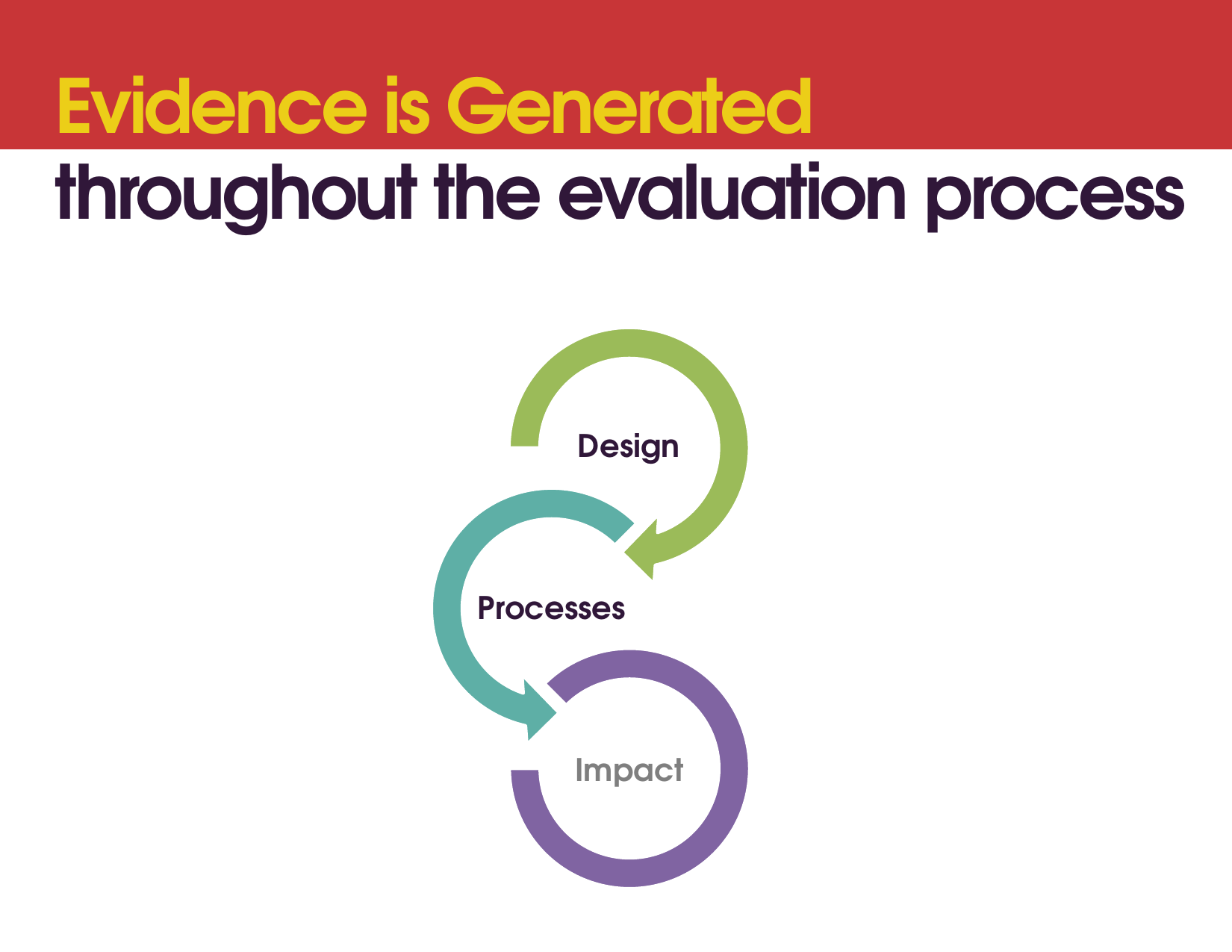

Evidence is Generated
throughout the evaluation process
Design
Processes
Impact